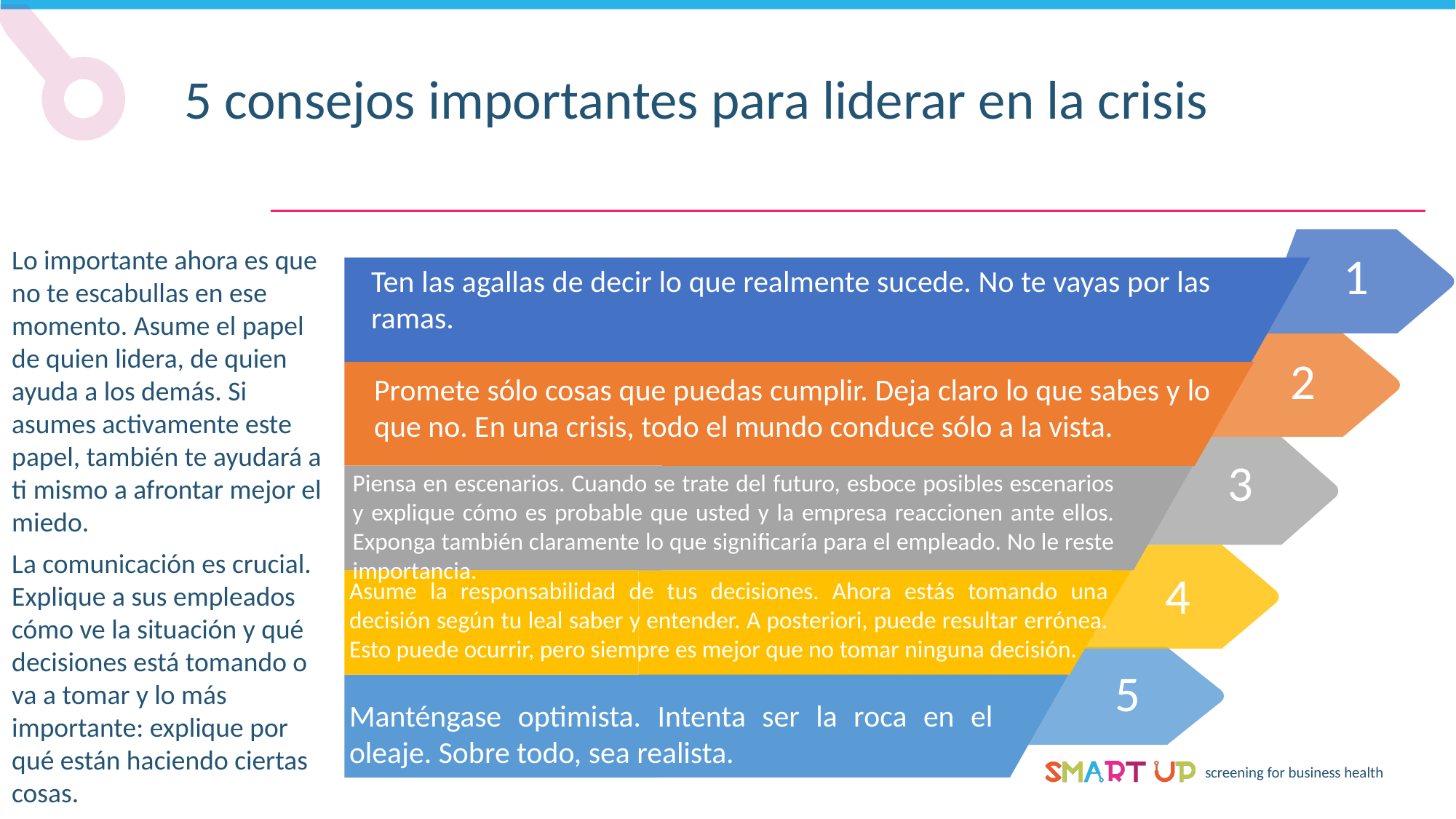

5 consejos importantes para liderar en la crisis

1
Ten las agallas de decir lo que realmente sucede. No te vayas por las ramas.

2

Promete sólo cosas que puedas cumplir. Deja claro lo que sabes y lo que no. En una crisis, todo el mundo conduce sólo a la vista.

3
Piensa en escenarios. Cuando se trate del futuro, esboce posibles escenarios y explique cómo es probable que usted y la empresa reaccionen ante ellos. Exponga también claramente lo que significaría para el empleado. No le reste importancia.

4

Asume la responsabilidad de tus decisiones. Ahora estás tomando una decisión según tu leal saber y entender. A posteriori, puede resultar errónea. Esto puede ocurrir, pero siempre es mejor que no tomar ninguna decisión.

5

Manténgase optimista. Intenta ser la roca en el oleaje. Sobre todo, sea realista.
Lo importante ahora es que no te escabullas en ese momento. Asume el papel de quien lidera, de quien ayuda a los demás. Si asumes activamente este papel, también te ayudará a ti mismo a afrontar mejor el miedo.
La comunicación es crucial. Explique a sus empleados cómo ve la situación y qué decisiones está tomando o va a tomar y lo más importante: explique por qué están haciendo ciertas cosas.